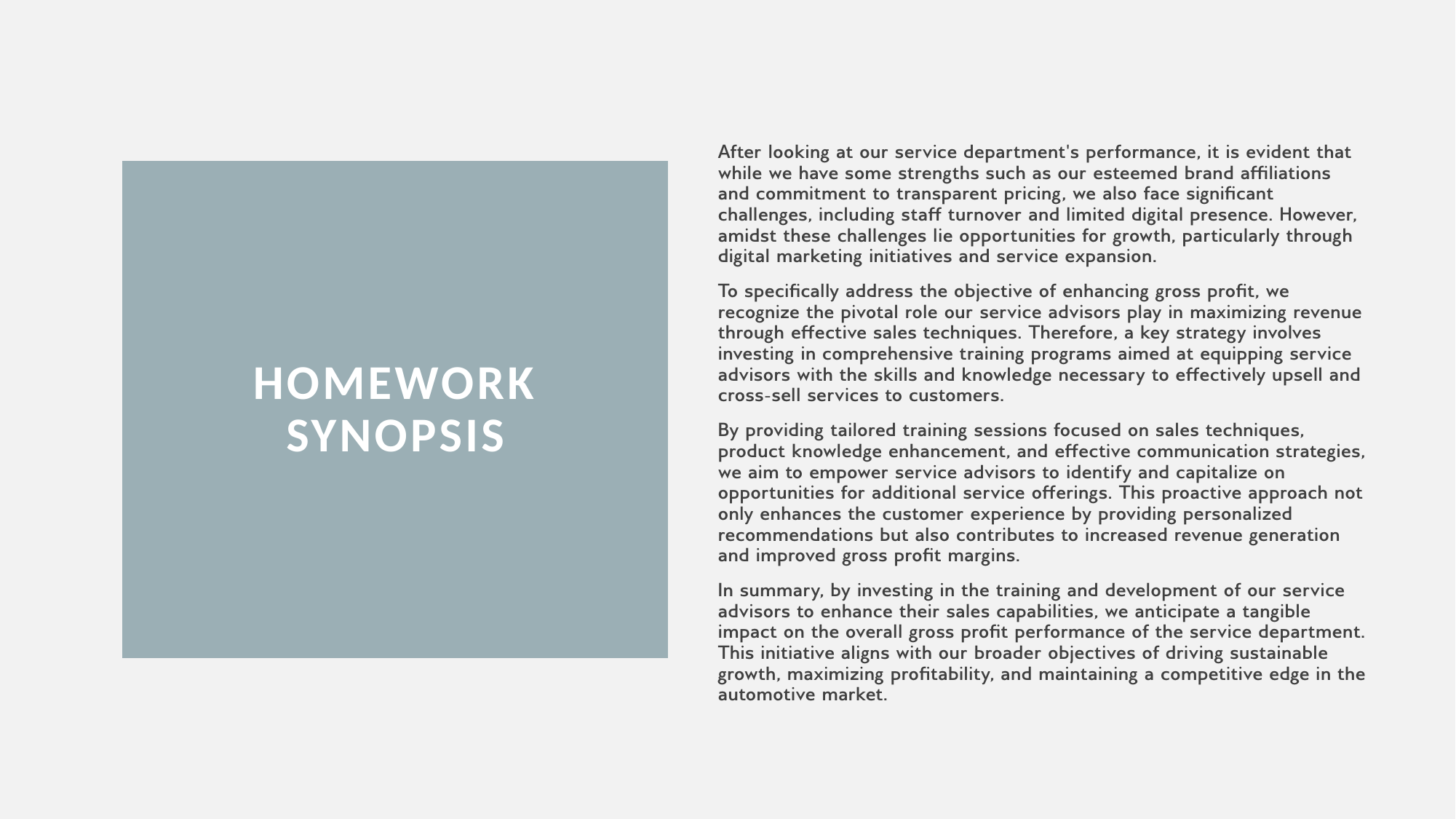

After looking at our service department's performance, it is evident that while we have some strengths such as our esteemed brand affiliations and commitment to transparent pricing, we also face significant challenges, including staff turnover and limited digital presence. However, amidst these challenges lie opportunities for growth, particularly through digital marketing initiatives and service expansion.
To specifically address the objective of enhancing gross profit, we recognize the pivotal role our service advisors play in maximizing revenue through effective sales techniques. Therefore, a key strategy involves investing in comprehensive training programs aimed at equipping service advisors with the skills and knowledge necessary to effectively upsell and cross-sell services to customers.
By providing tailored training sessions focused on sales techniques, product knowledge enhancement, and effective communication strategies, we aim to empower service advisors to identify and capitalize on opportunities for additional service offerings. This proactive approach not only enhances the customer experience by providing personalized recommendations but also contributes to increased revenue generation and improved gross profit margins.
In summary, by investing in the training and development of our service advisors to enhance their sales capabilities, we anticipate a tangible impact on the overall gross profit performance of the service department. This initiative aligns with our broader objectives of driving sustainable growth, maximizing profitability, and maintaining a competitive edge in the automotive market.

# Homework Synopsis